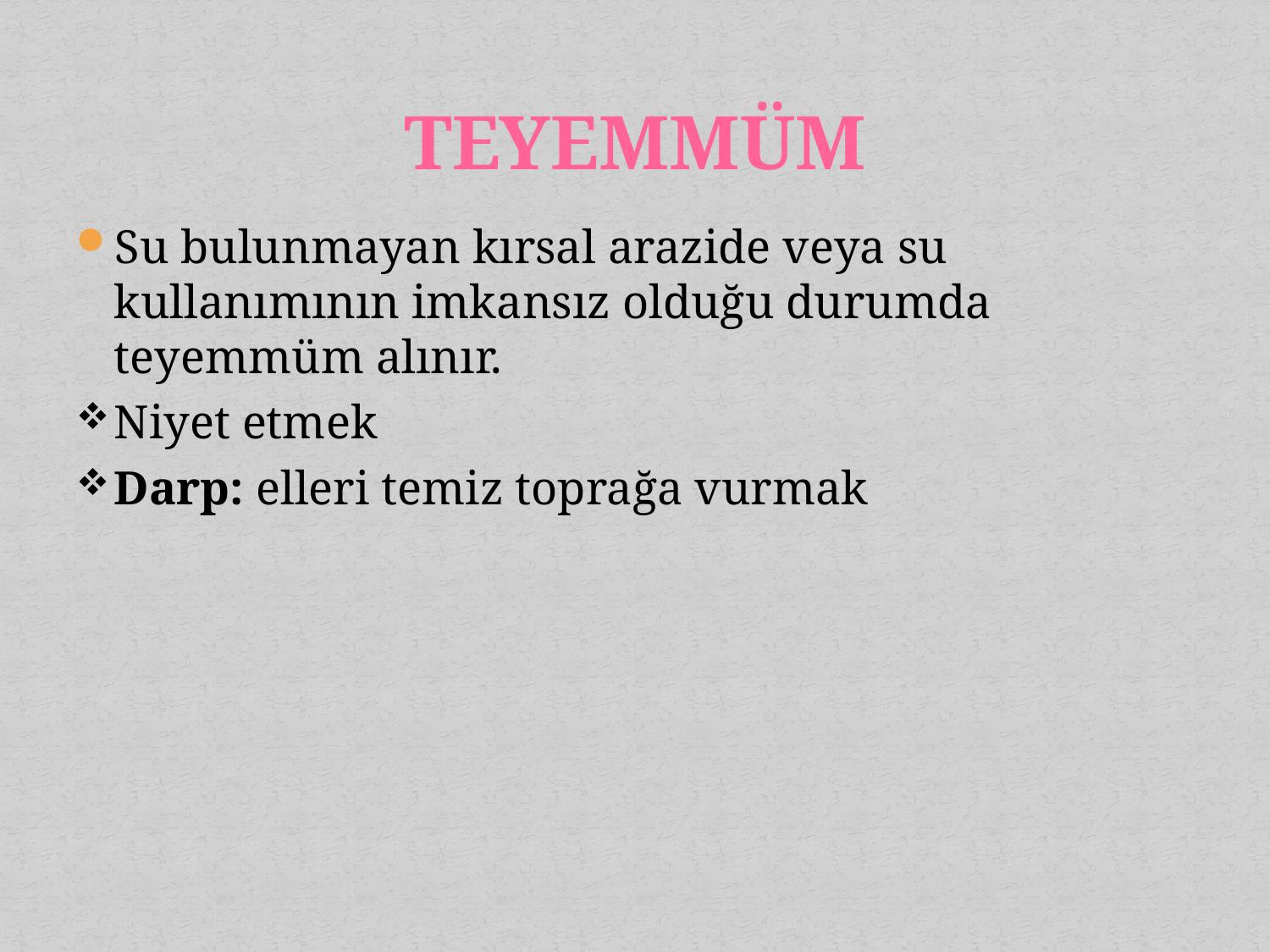

# TEYEMMÜM
Su bulunmayan kırsal arazide veya su kullanımının imkansız olduğu durumda teyemmüm alınır.
Niyet etmek
Darp: elleri temiz toprağa vurmak